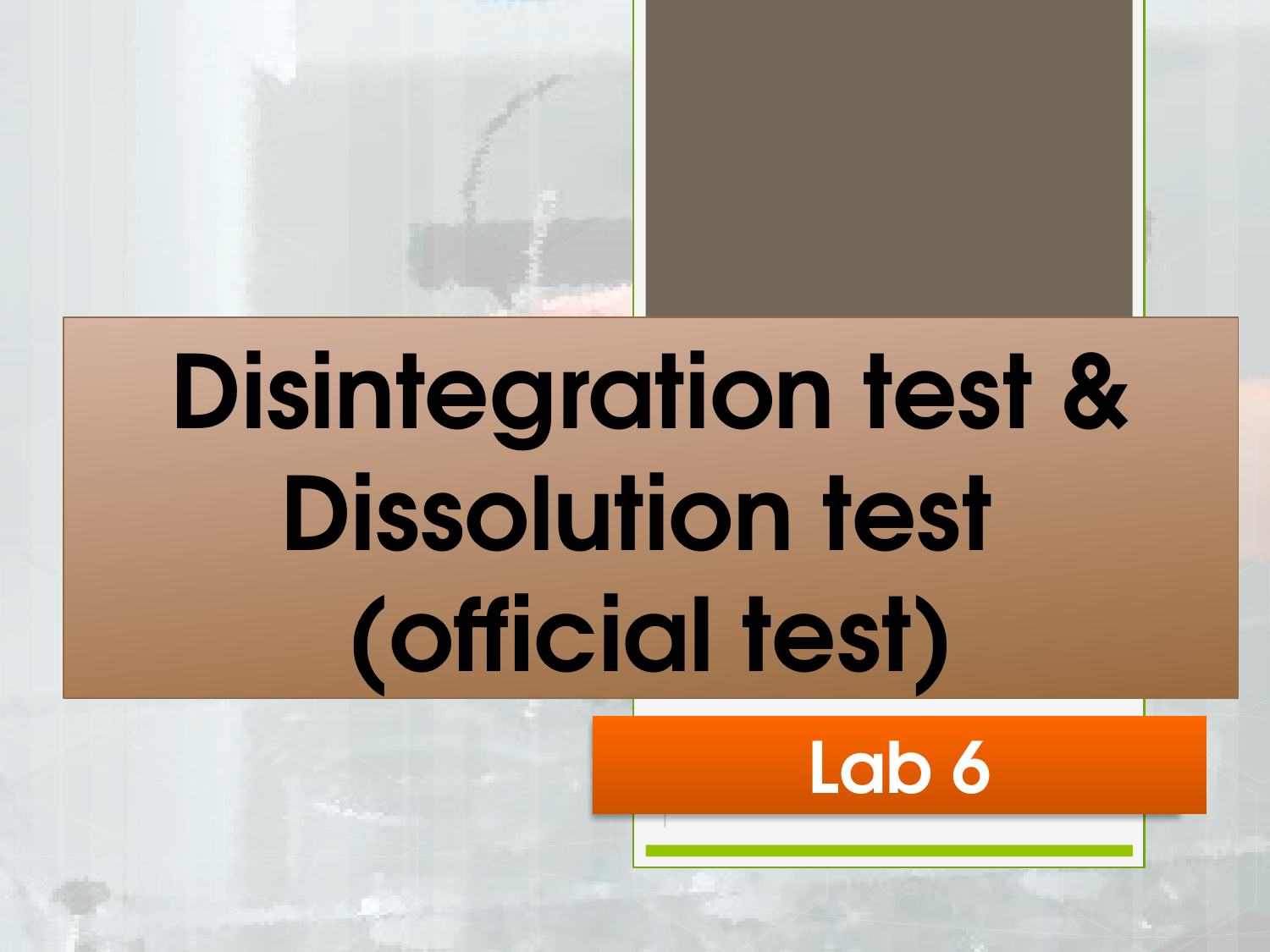

# Disintegration test & Dissolution test (official test)
Lab 6
1